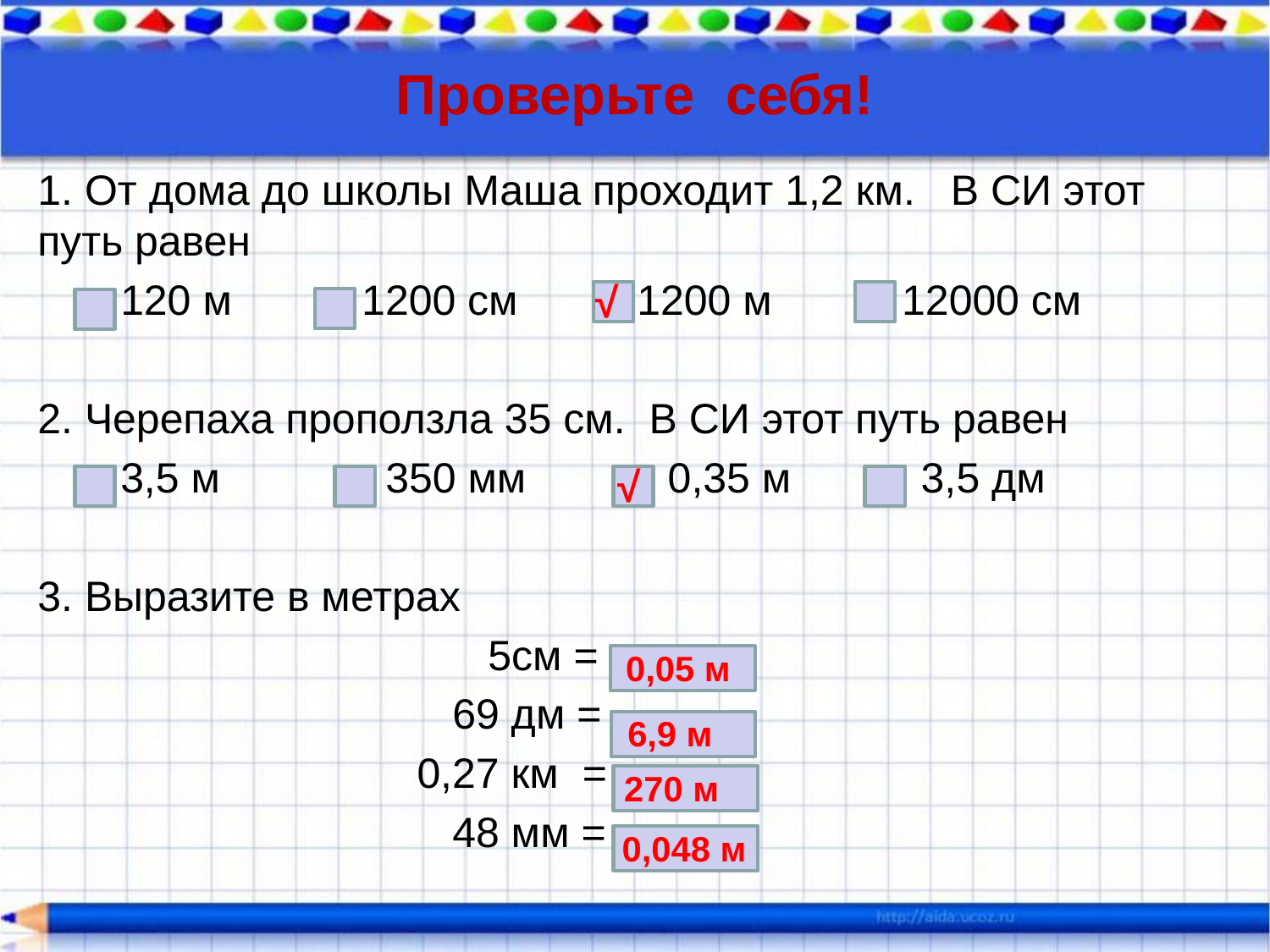

# Проверьте  себя!
1. От дома до школы Маша проходит 1,2 км.   В СИ этот путь равен
       120 м           1200 см          1200 м           12000 см

2. Черепаха проползла 35 см.  В СИ этот путь равен
       3,5 м              350 мм            0,35 м           3,5 дм

3. Выразите в метрах
                                      5см =
                                   69 дм =
                                0,27 км  =
                                   48 мм =
√

√

0,05 м

6,9 м

270 м

0,048 м